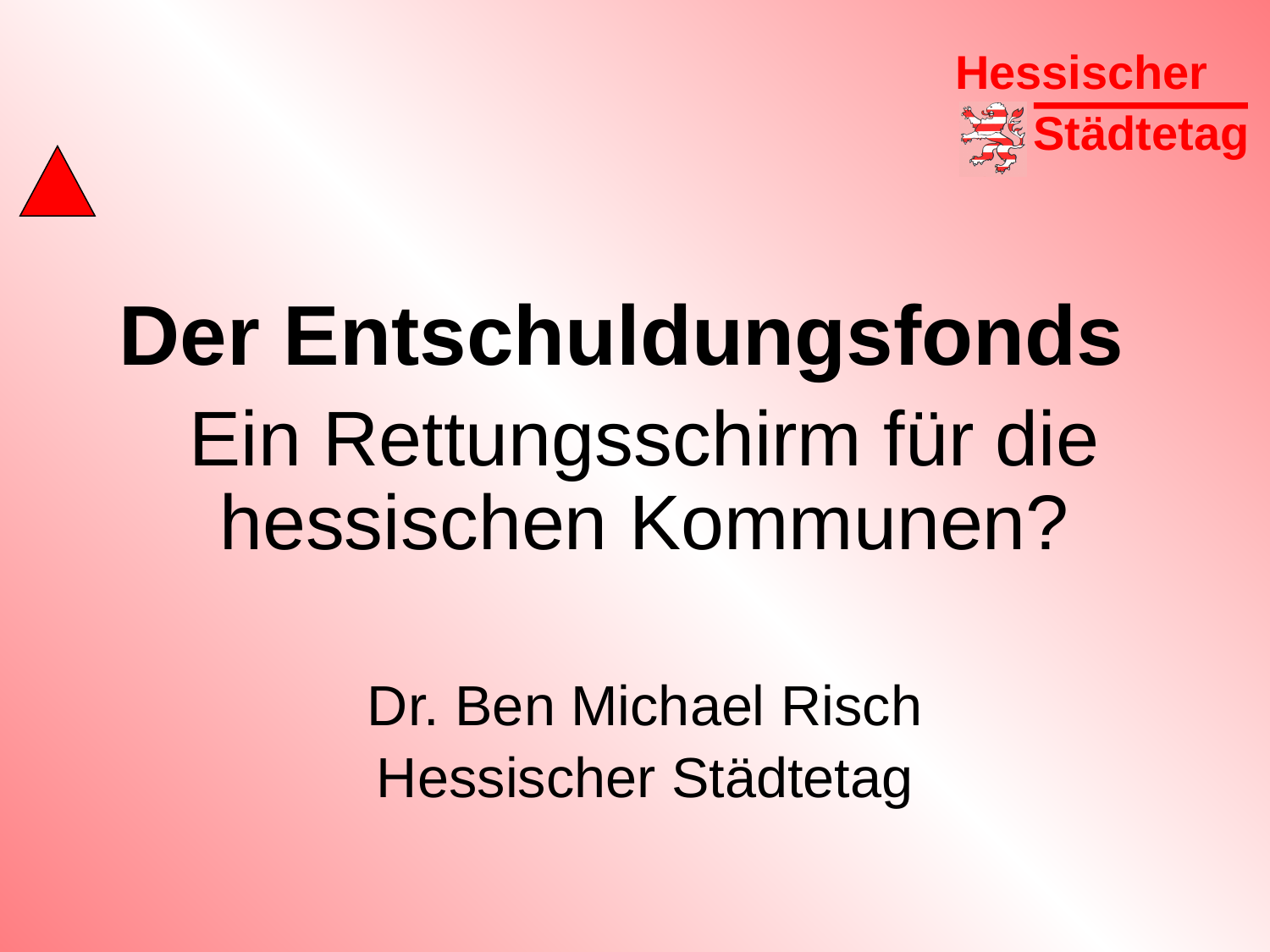

Der Entschuldungsfonds
Ein Rettungsschirm für die hessischen Kommunen?

Dr. Ben Michael Risch
Hessischer Städtetag